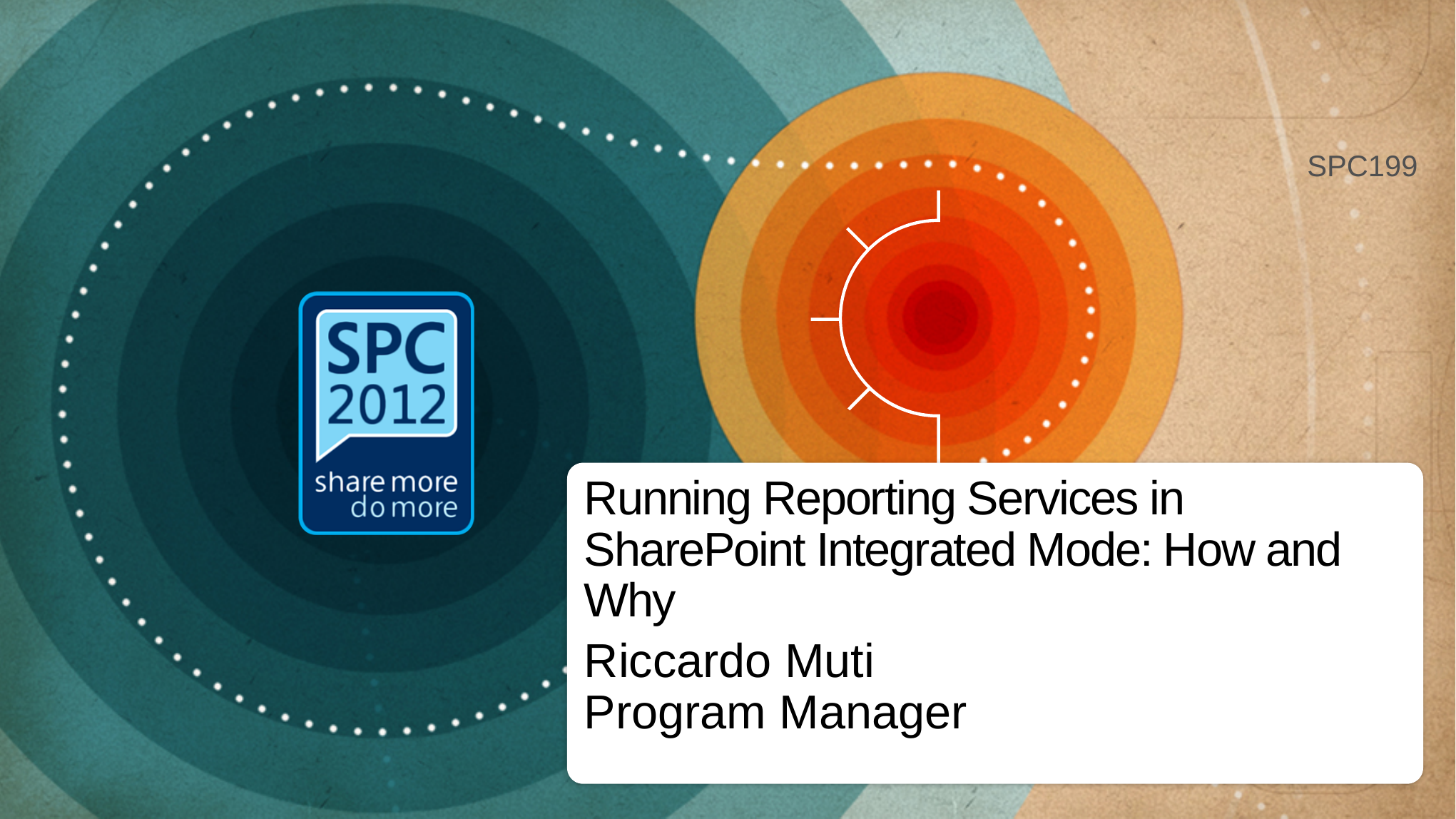

SPC199
# Running Reporting Services in SharePoint Integrated Mode: How and Why
Riccardo Muti
Program Manager